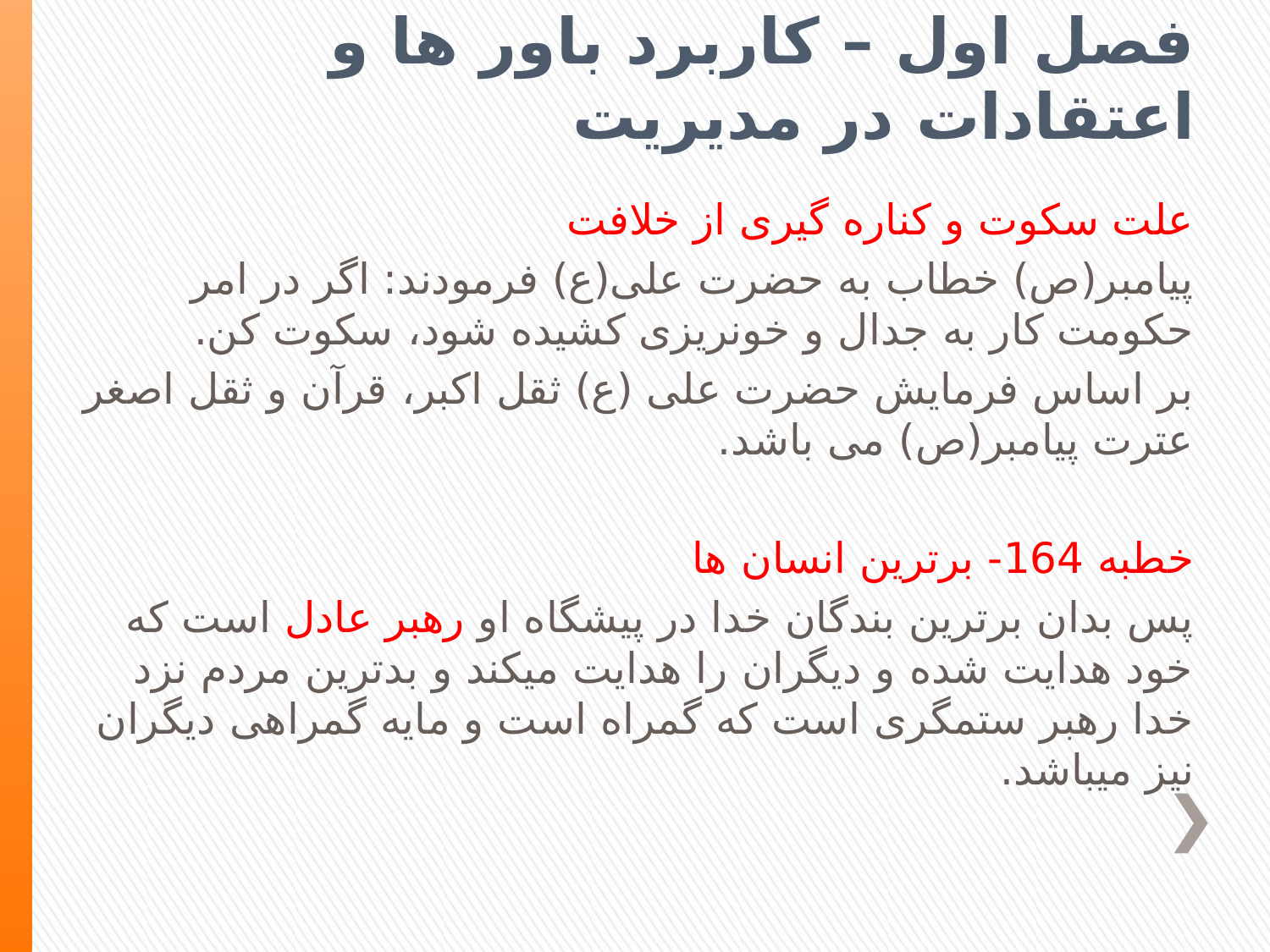

# فصل اول – کاربرد باور ها و اعتقادات در مدیریت
علت سکوت و کناره گیری از خلافت
پیامبر(ص) خطاب به حضرت علی(ع) فرمودند: اگر در امر حکومت کار به جدال و خونریزی کشیده شود، سکوت کن.
بر اساس فرمایش حضرت علی (ع) ثقل اکبر، قرآن و ثقل اصغر عترت پیامبر(ص) می باشد.

خطبه 164- برترین انسان ها
پس بدان برترین بندگان خدا در پیشگاه او رهبر عادل است که خود هدایت شده و دیگران را هدایت می‏کند و بدترین مردم نزد خدا رهبر ستمگری است که گمراه است و مایه گمراهی دیگران نیز میباشد.